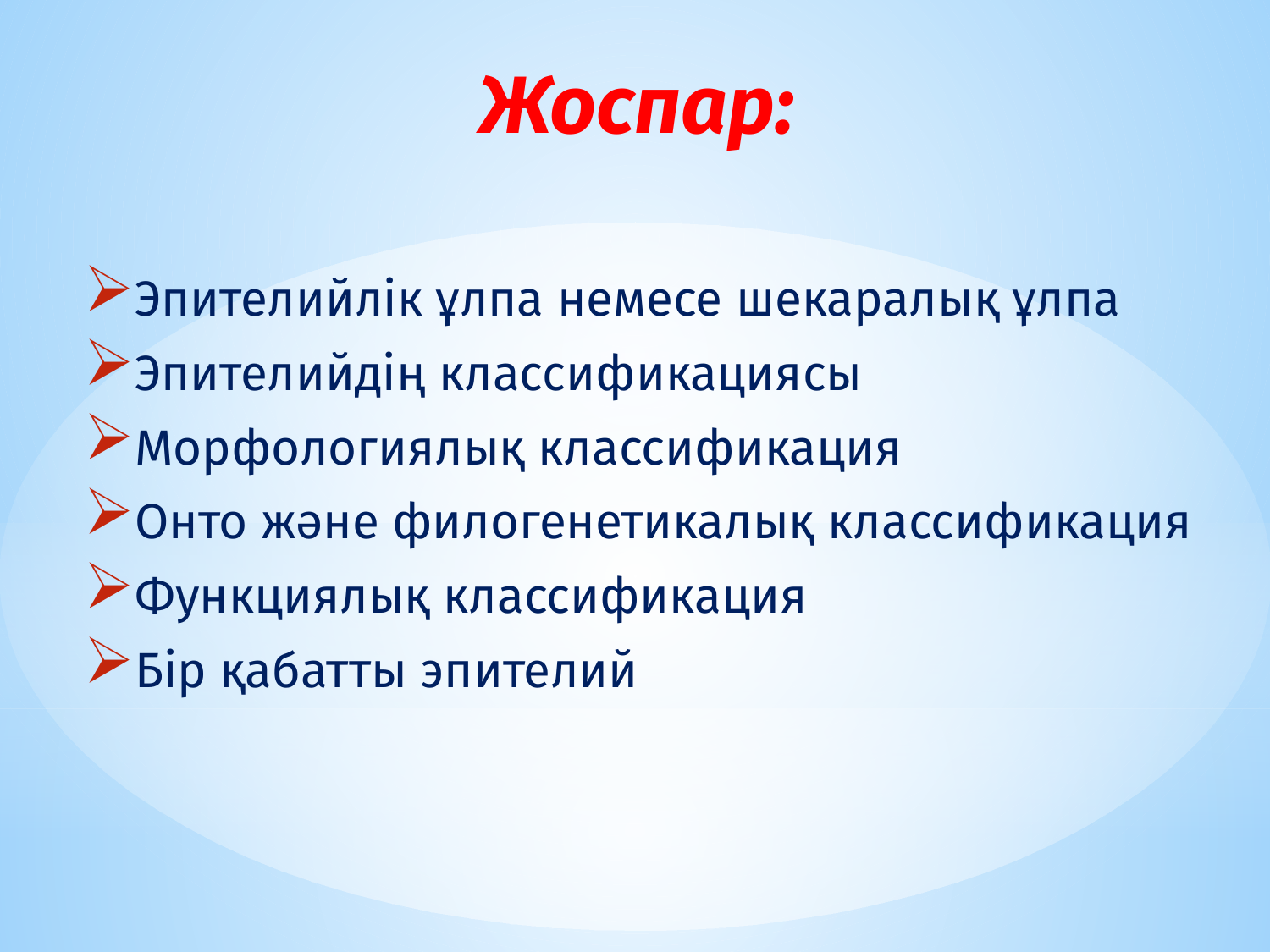

# Жоспар:

Эпителийлік ұлпа немесе шекаралық ұлпа
Эпителийдің классификациясы
Морфологиялық классификация
Онто және филогенетикалық классификация
Функциялық классификация
Бір қабатты эпителий